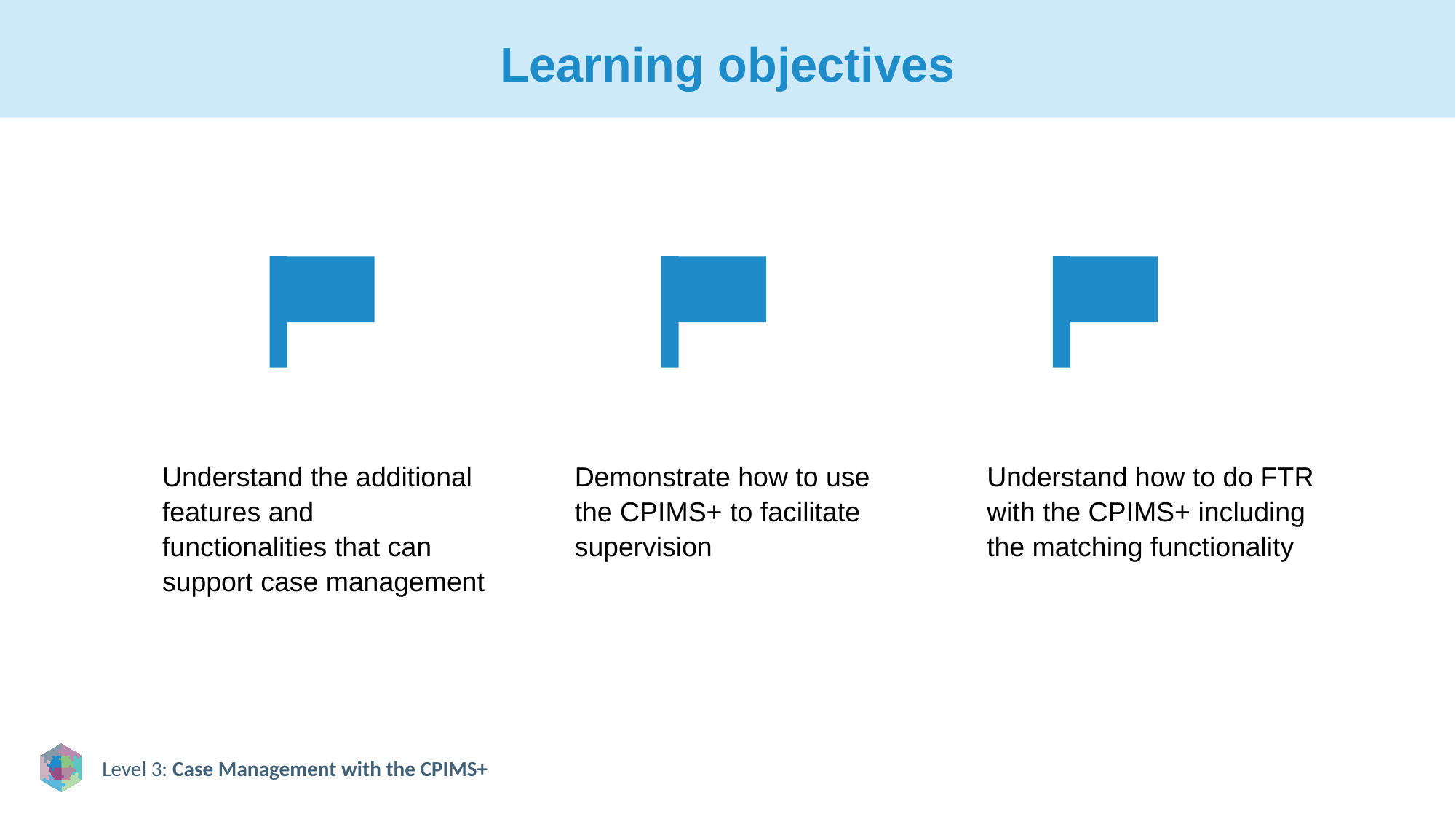

# Learning objectives

Understand the additional features and  functionalities that can support case management
Demonstrate how to use the CPIMS+ to facilitate supervision
Understand how to do FTR with the CPIMS+ including the matching functionality